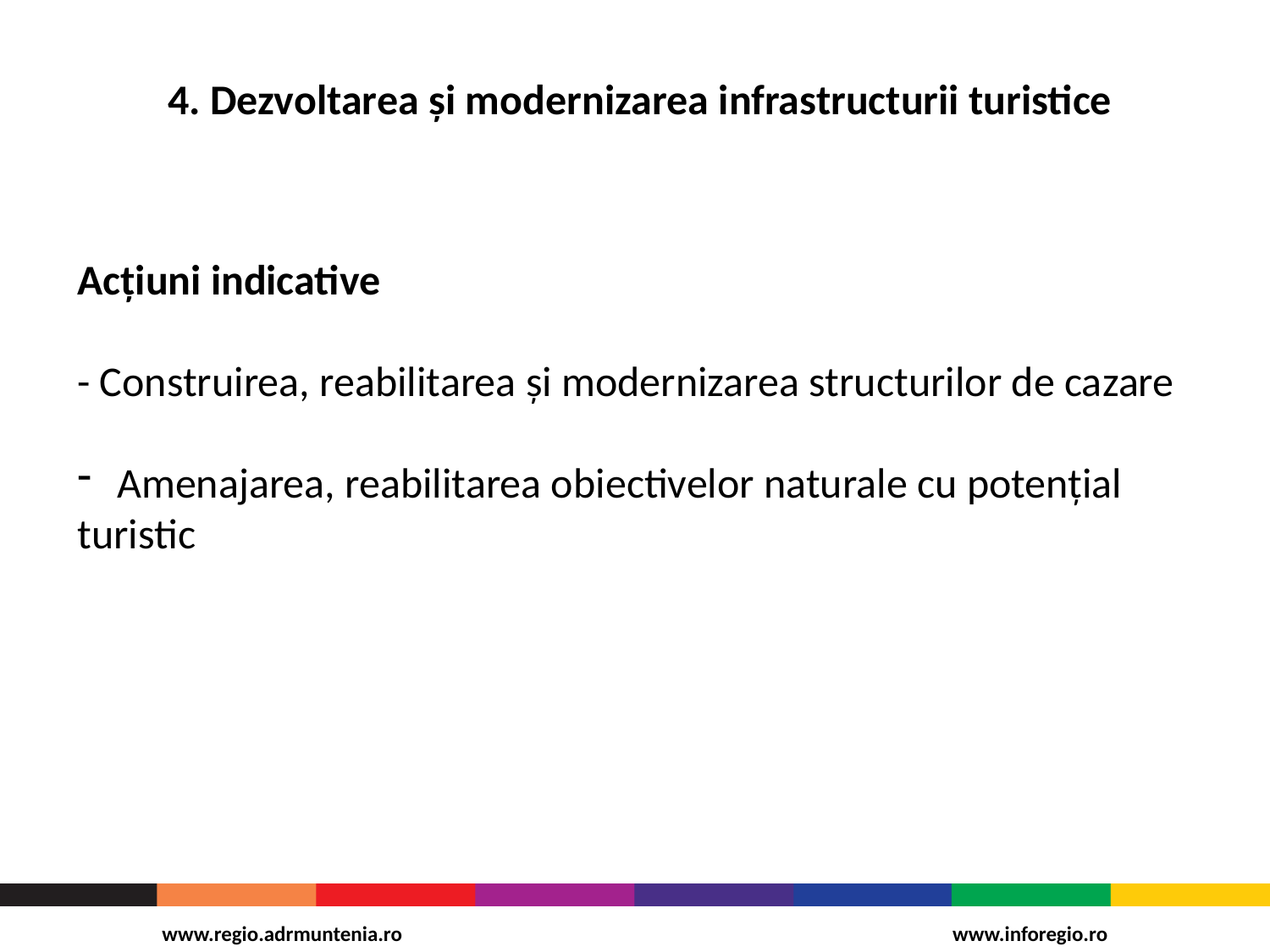

# 4. Dezvoltarea și modernizarea infrastructurii turistice
Acțiuni indicative

- Construirea, reabilitarea și modernizarea structurilor de cazare

 Amenajarea, reabilitarea obiectivelor naturale cu potențial
turistic